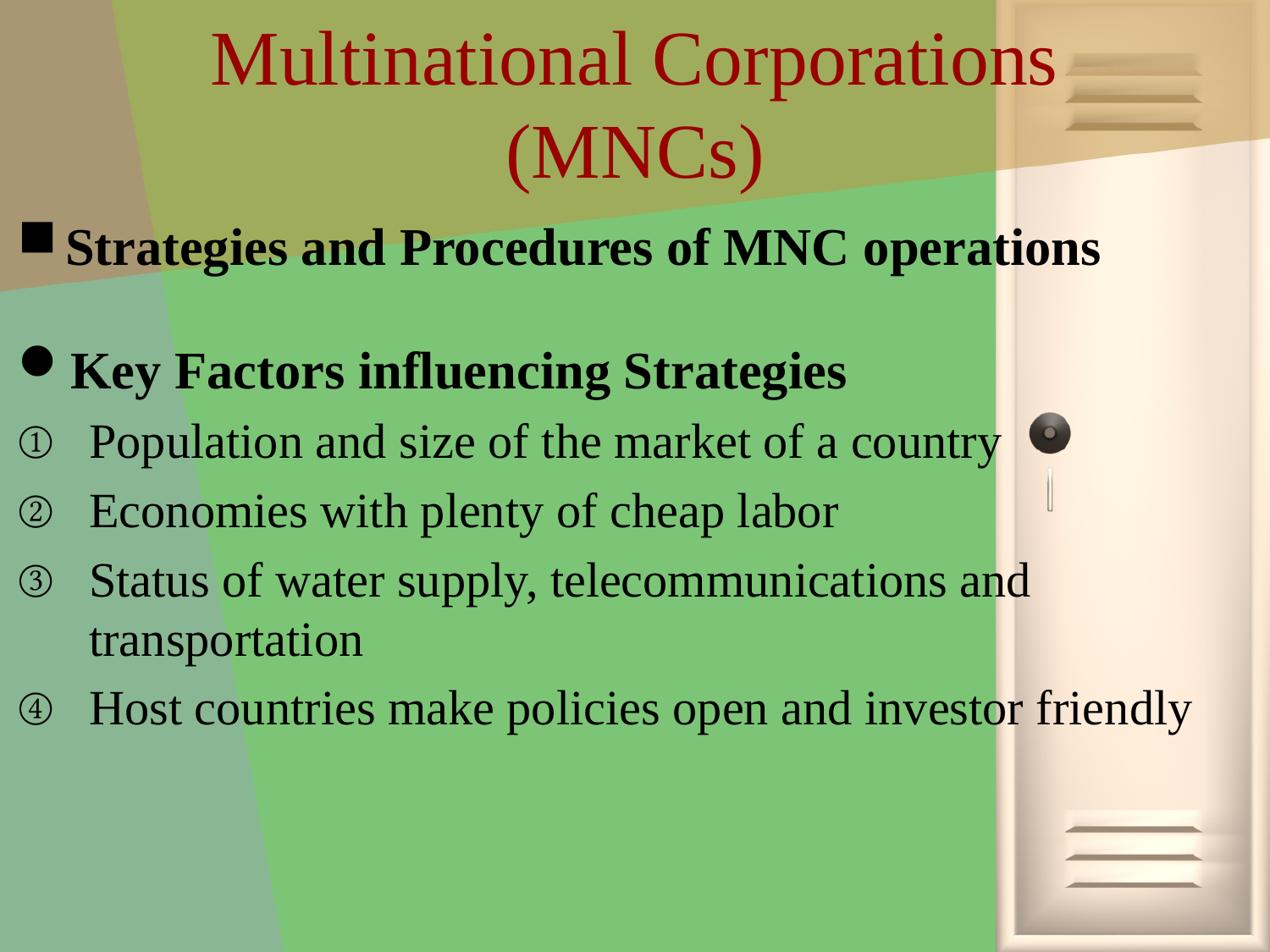

# Multinational Corporations (MNCs)
Strategies and Procedures of MNC operations

Key Factors influencing Strategies
Population and size of the market of a country
Economies with plenty of cheap labor
Status of water supply, telecommunications and transportation
Host countries make policies open and investor friendly